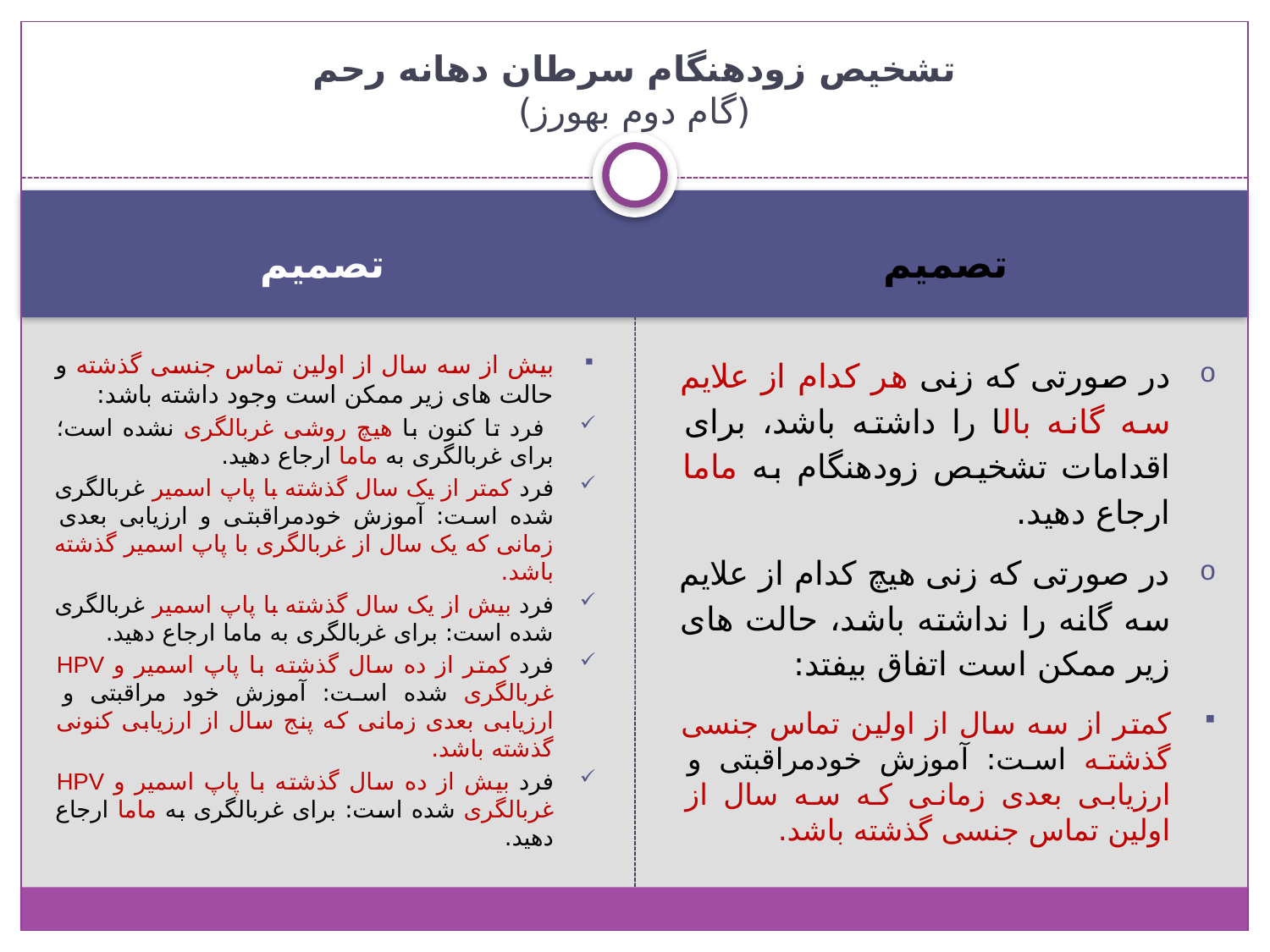

# تشخیص زودهنگام سرطان دهانه رحم (گام دوم بهورز)
تصمیم
تصمیم
بیش از سه سال از اولین تماس جنسی گذشته و حالت های زیر ممکن است وجود داشته باشد:
 فرد تا کنون با هیچ روشی غربالگری نشده است؛ برای غربالگری به ماما ارجاع دهید.
فرد کمتر از یک سال گذشته با پاپ اسمیر غربالگری شده است: آموزش خودمراقبتی و ارزیابی بعدی زمانی که یک سال از غربالگری با پاپ اسمیر گذشته باشد.
فرد بیش از یک سال گذشته با پاپ اسمیر غربالگری شده است: برای غربالگری به ماما ارجاع دهید.
فرد کمتر از ده سال گذشته با پاپ اسمیر و HPV غربالگری شده است: آموزش خود مراقبتی و ارزیابی بعدی زمانی که پنج سال از ارزیابی کنونی گذشته باشد.
فرد بیش از ده سال گذشته با پاپ اسمیر و HPV غربالگری شده است: برای غربالگری به ماما ارجاع دهید.
در صورتی که زنی هر کدام از علایم سه گانه بالا را داشته باشد، برای اقدامات تشخیص زودهنگام به ماما ارجاع دهید.
در صورتی که زنی هیچ کدام از علایم سه گانه را نداشته باشد، حالت های زیر ممکن است اتفاق بیفتد:
کمتر از سه سال از اولین تماس جنسی گذشته است: آموزش خودمراقبتی و ارزیابی بعدی زمانی که سه سال از اولین تماس جنسی گذشته باشد.